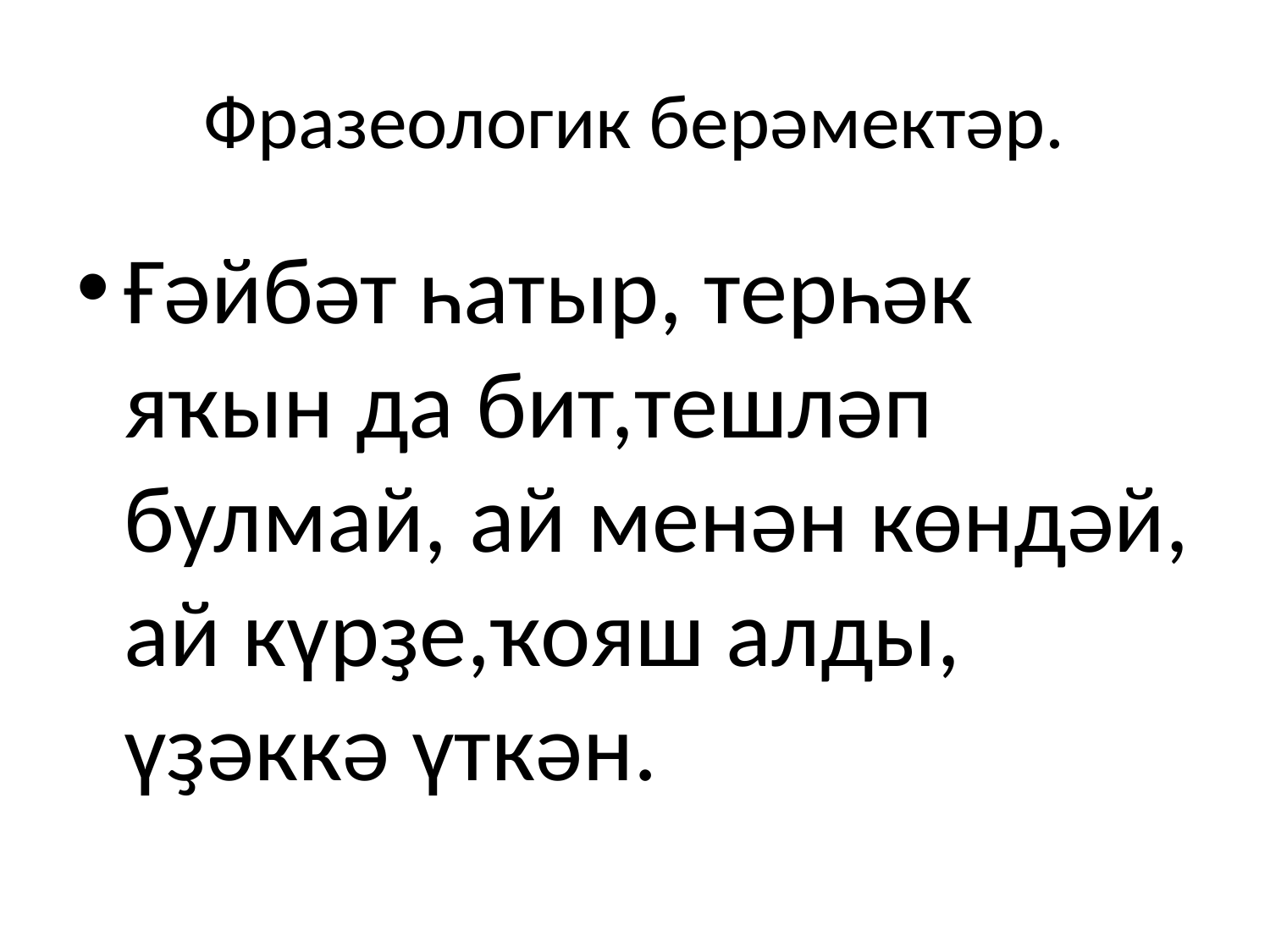

# Фразеологик берәмектәр.
Ғәйбәт һатыр, терһәк яҡын да бит,тешләп булмай, ай менән көндәй, ай күрҙе,ҡояш алды, үҙәккә үткән.